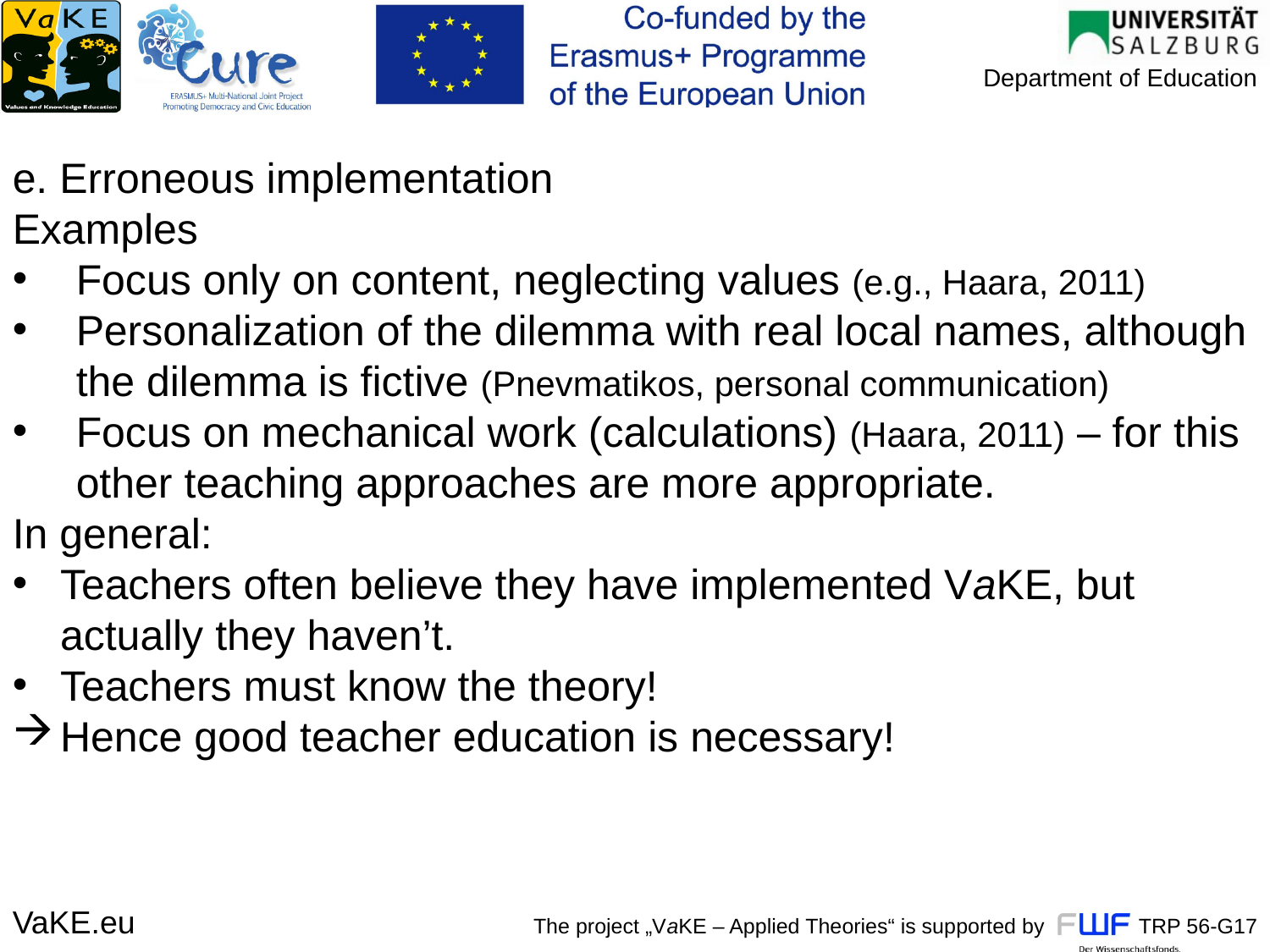

e. Erroneous implementation
Examples
Focus only on content, neglecting values (e.g., Haara, 2011)
Personalization of the dilemma with real local names, although the dilemma is fictive (Pnevmatikos, personal communication)
Focus on mechanical work (calculations) (Haara, 2011) – for this other teaching approaches are more appropriate.
In general:
Teachers often believe they have implemented VaKE, but actually they haven’t.
Teachers must know the theory!
Hence good teacher education is necessary!